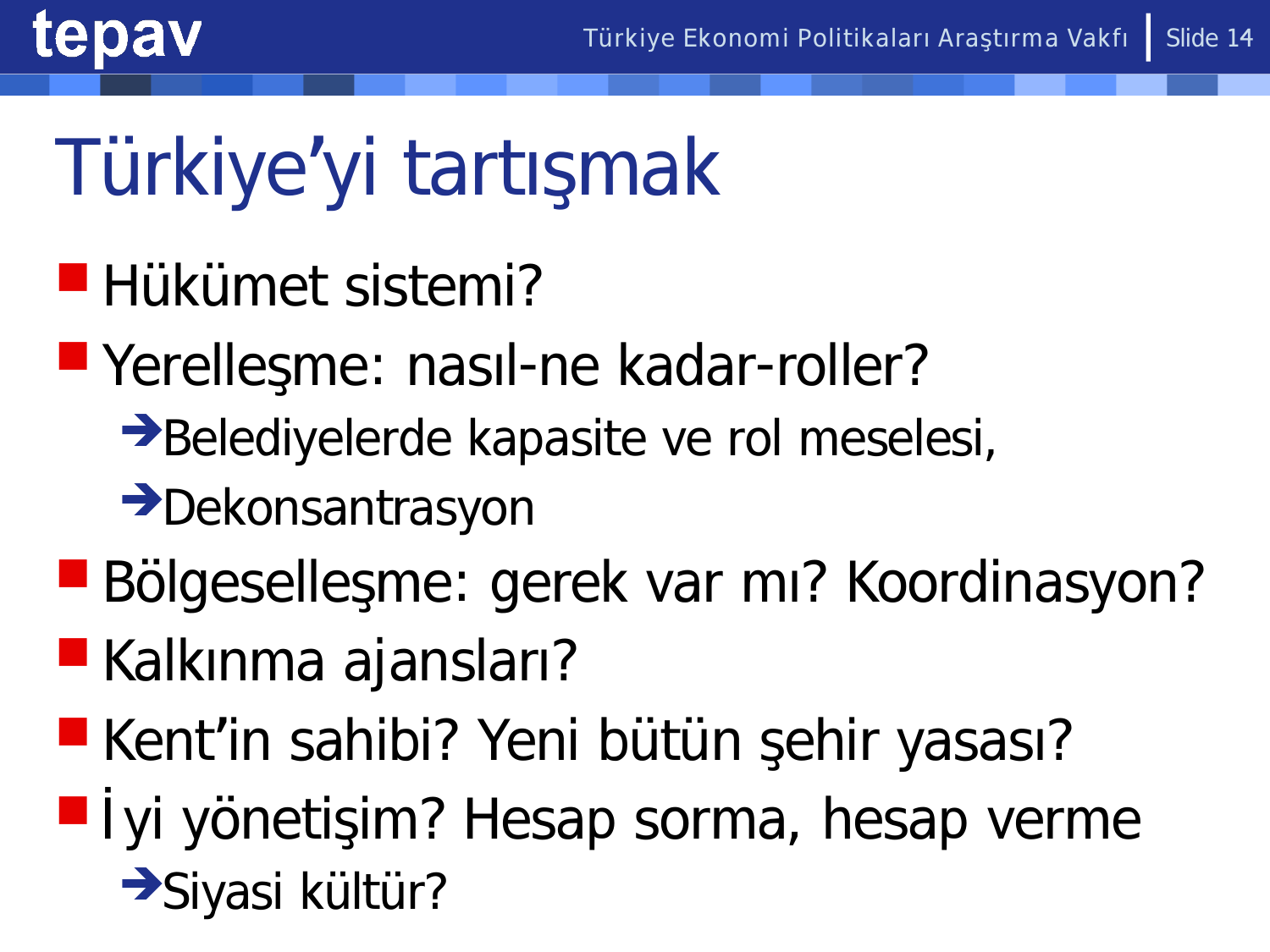

Türkiye Ekonomi Politikaları Araştırma Vakfı
Slide 14
# Türkiye’yi tartışmak
Hükümet sistemi?
Yerelleşme: nasıl-ne kadar-roller?
Belediyelerde kapasite ve rol meselesi,
Dekonsantrasyon
Bölgeselleşme: gerek var mı? Koordinasyon?
Kalkınma ajansları?
Kent’in sahibi? Yeni bütün şehir yasası?
İyi yönetişim? Hesap sorma, hesap verme
Siyasi kültür?